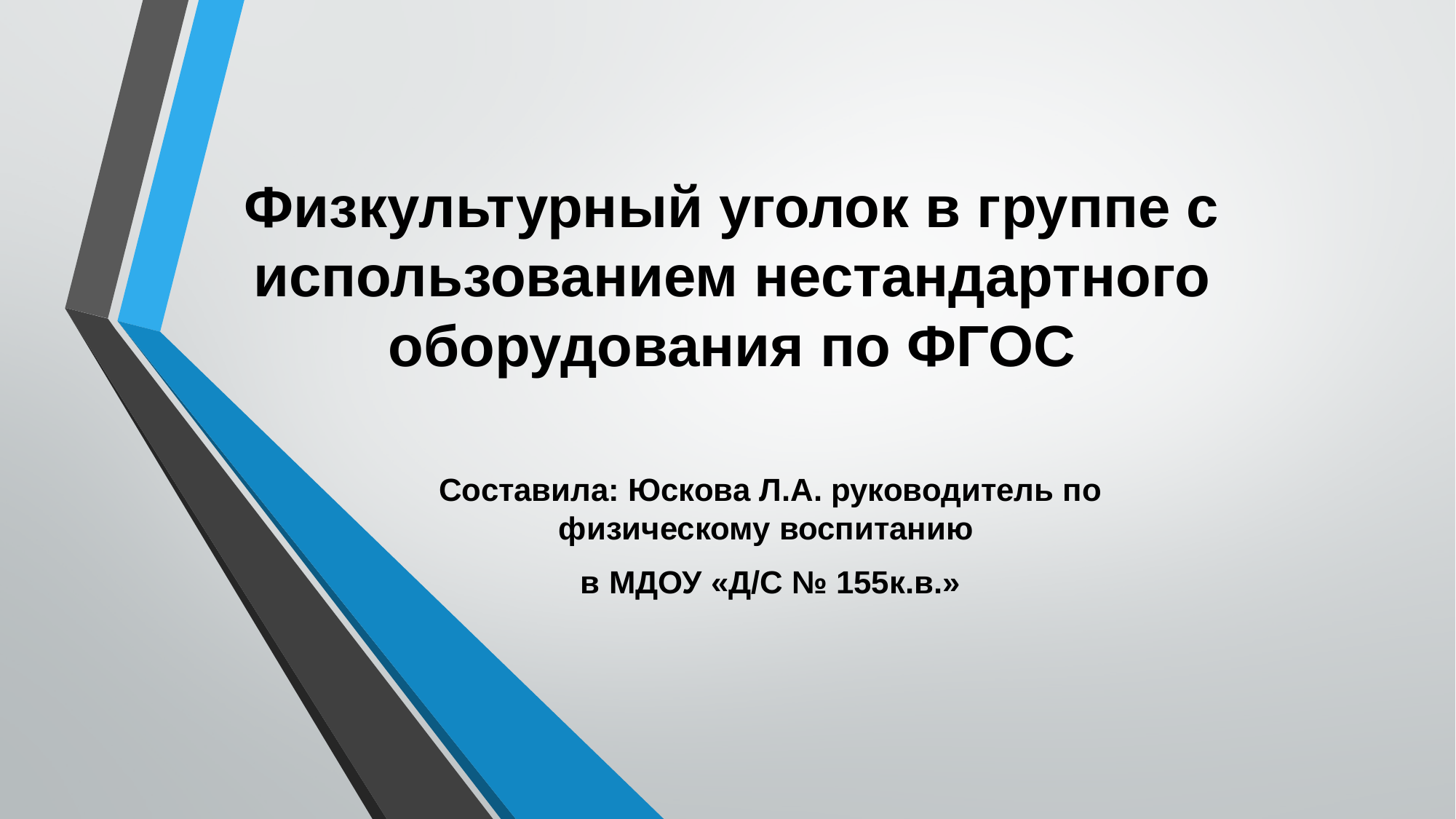

# Физкультурный уголок в группе с использованием нестандартного оборудования по ФГОС
Составила: Юскова Л.А. руководитель по физическому воспитанию
в МДОУ «Д/С № 155к.в.»